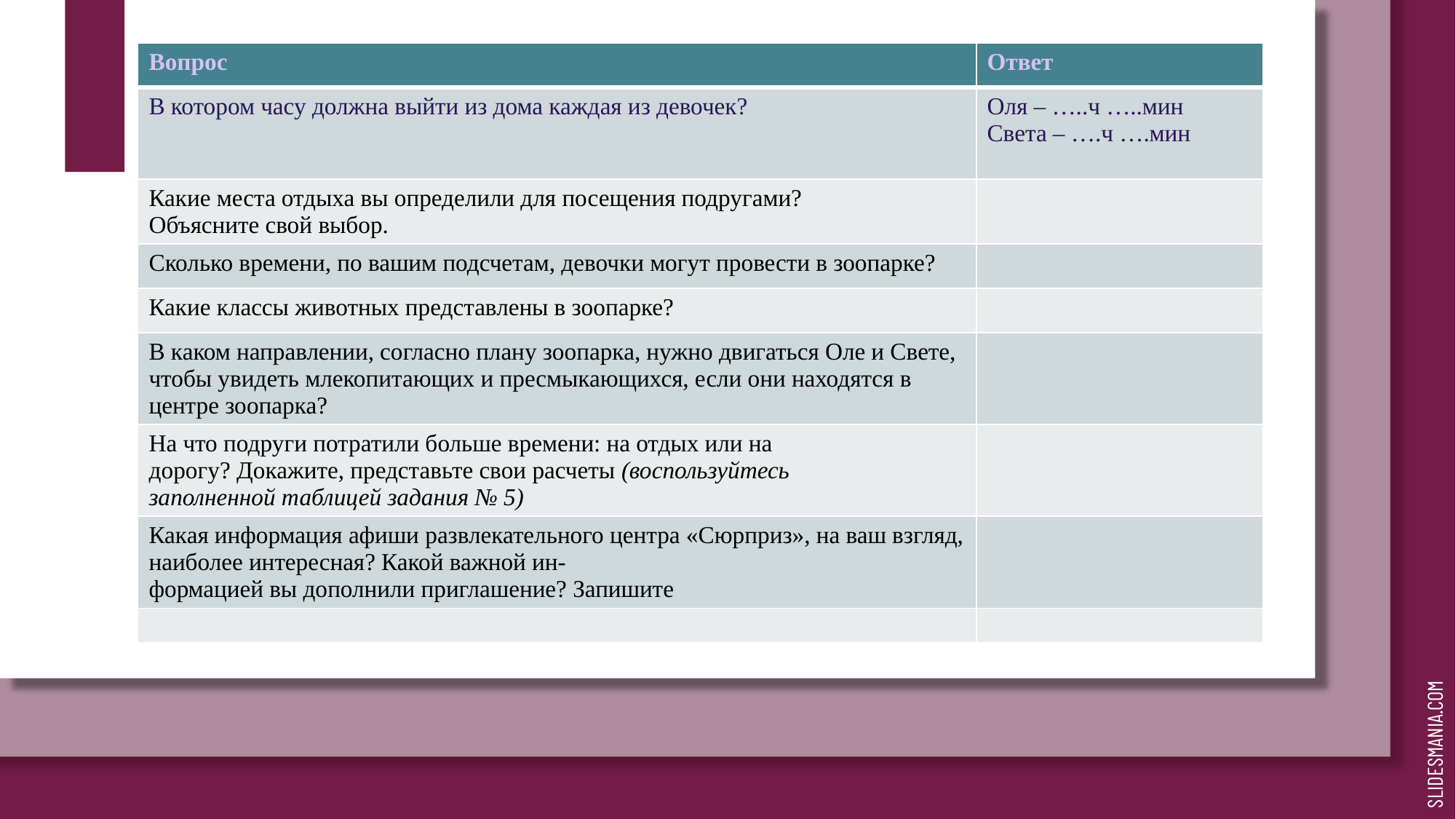

| Вопрос | Ответ |
| --- | --- |
| В котором часу должна выйти из дома каждая из девочек? | Оля – …..ч …..мин Света – ….ч ….мин |
| Какие места отдыха вы определили для посещения подругами? Объясните свой выбор. |  |
| Сколько времени, по вашим подсчетам, девочки могут провести в зоопарке? |  |
| Какие классы животных представлены в зоопарке? |  |
| В каком направлении, согласно плану зоопарка, нужно двигаться Оле и Свете, чтобы увидеть млекопитающих и пресмыкающихся, если они находятся в центре зоопарка? |  |
| На что подруги потратили больше времени: на отдых или на дорогу? Докажите, представьте свои расчеты (воспользуйтесь заполненной таблицей задания № 5) |  |
| Какая информация афиши развлекательного центра «Сюрприз», на ваш взгляд, наиболее интересная? Какой важной ин- формацией вы дополнили приглашение? Запишите |  |
|  |  |